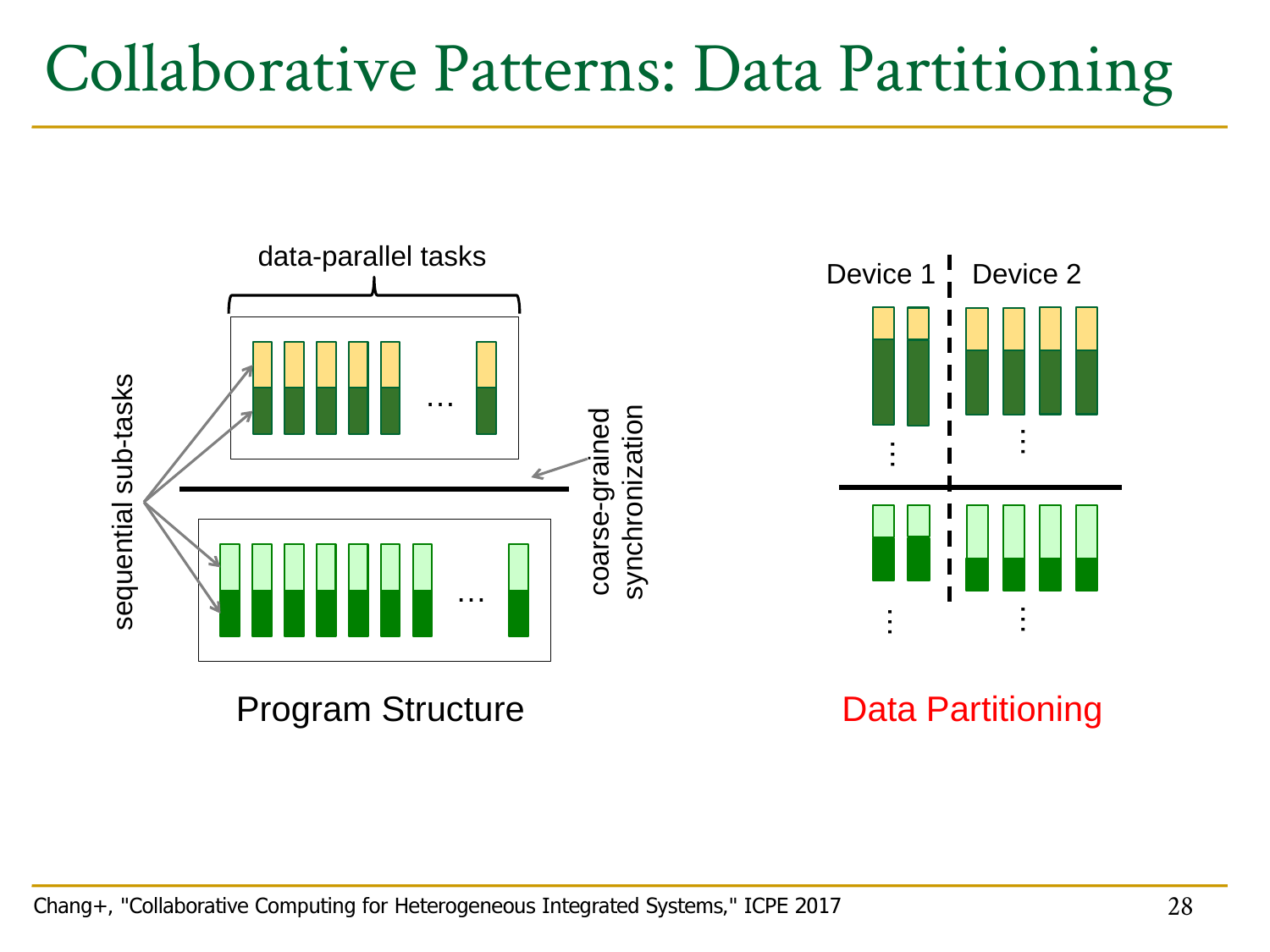

# Collaborative Patterns: Data Partitioning

data-parallel tasks
Device 1
Device 2

…

…
…
coarse-grained synchronization
sequential sub-tasks

…

…
…
Program Structure
Data Partitioning
28
Chang+, "Collaborative Computing for Heterogeneous Integrated Systems," ICPE 2017